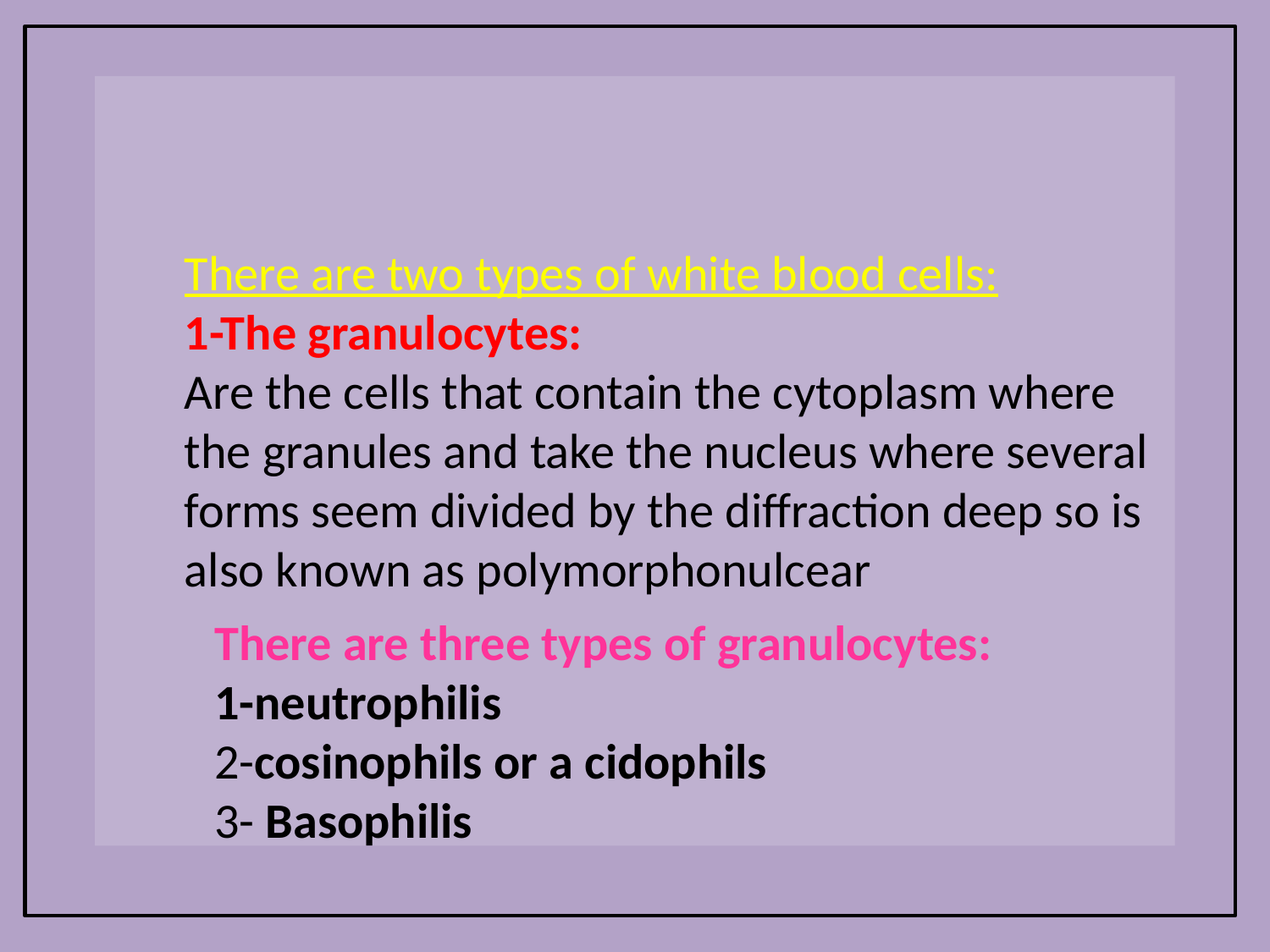

There are two types of white blood cells:
1-The granulocytes:
Are the cells that contain the cytoplasm where the granules and take the nucleus where several forms seem divided by the diffraction deep so is also known as polymorphonulcear

There are three types of granulocytes:
1-neutrophilis
2-cosinophils or a cidophils
3- Basophilis